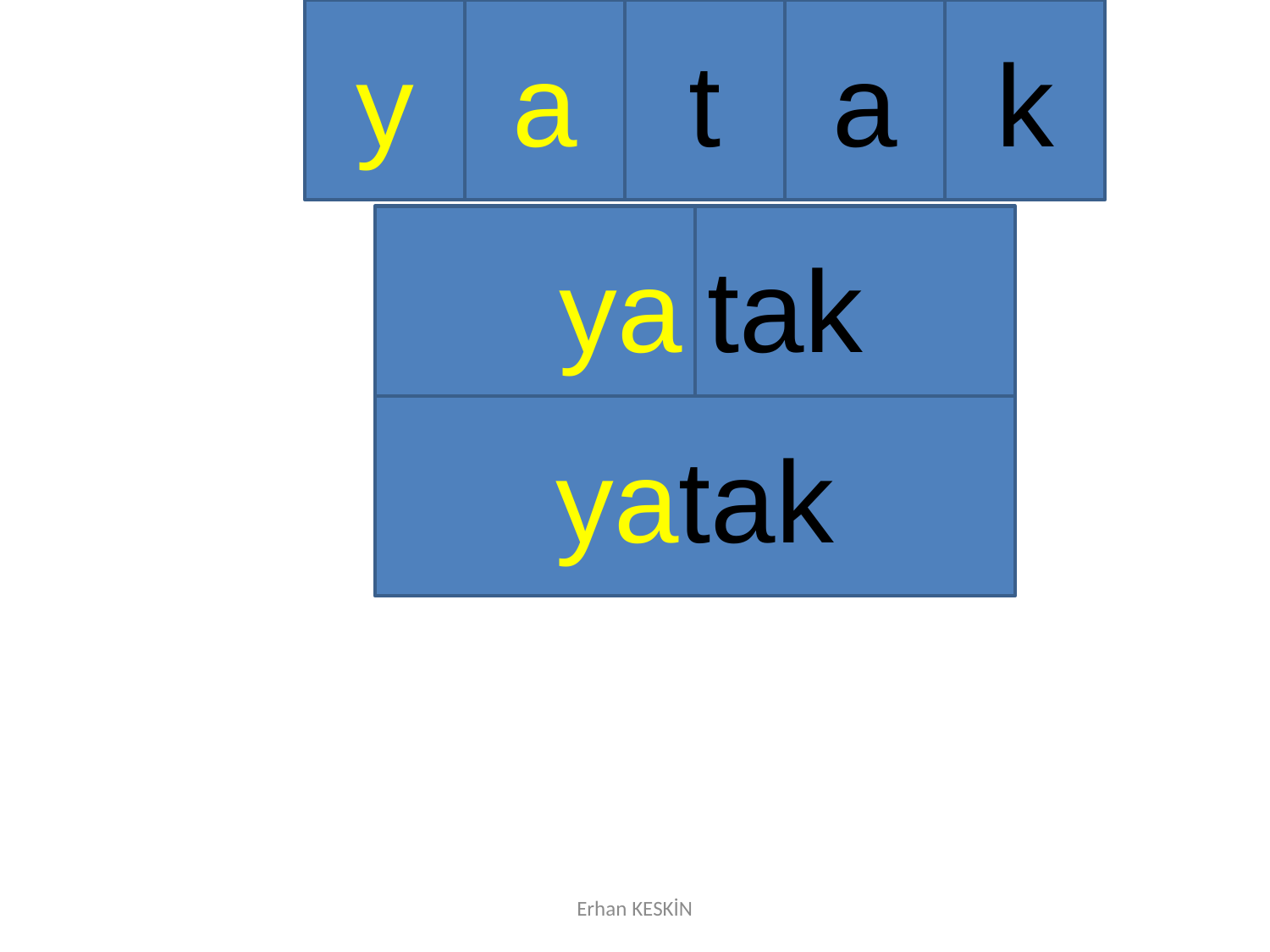

y
a
t
a
k
ya
tak
yatak
Erhan KESKİN